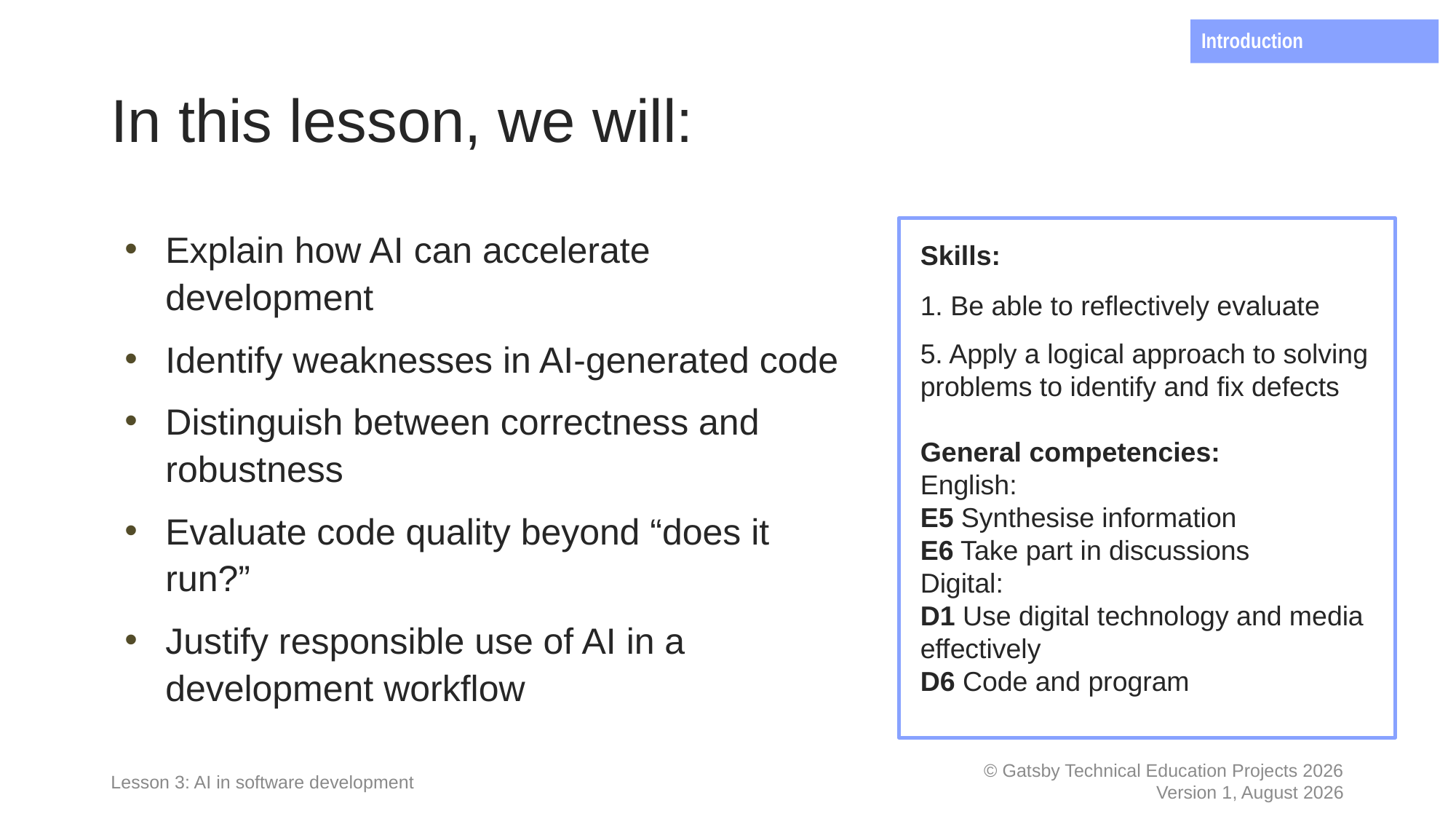

Introduction
# In this lesson, we will:
Explain how AI can accelerate development
Identify weaknesses in AI-generated code
Distinguish between correctness and robustness
Evaluate code quality beyond “does it run?”
Justify responsible use of AI in a development workflow

Skills:
1. Be able to reflectively evaluate
5. Apply a logical approach to solving problems to identify and fix defects
General competencies:
English:
E5 Synthesise information
E6 Take part in discussions
Digital:
D1 Use digital technology and media effectively
D6 Code and program
Lesson 3: AI in software development